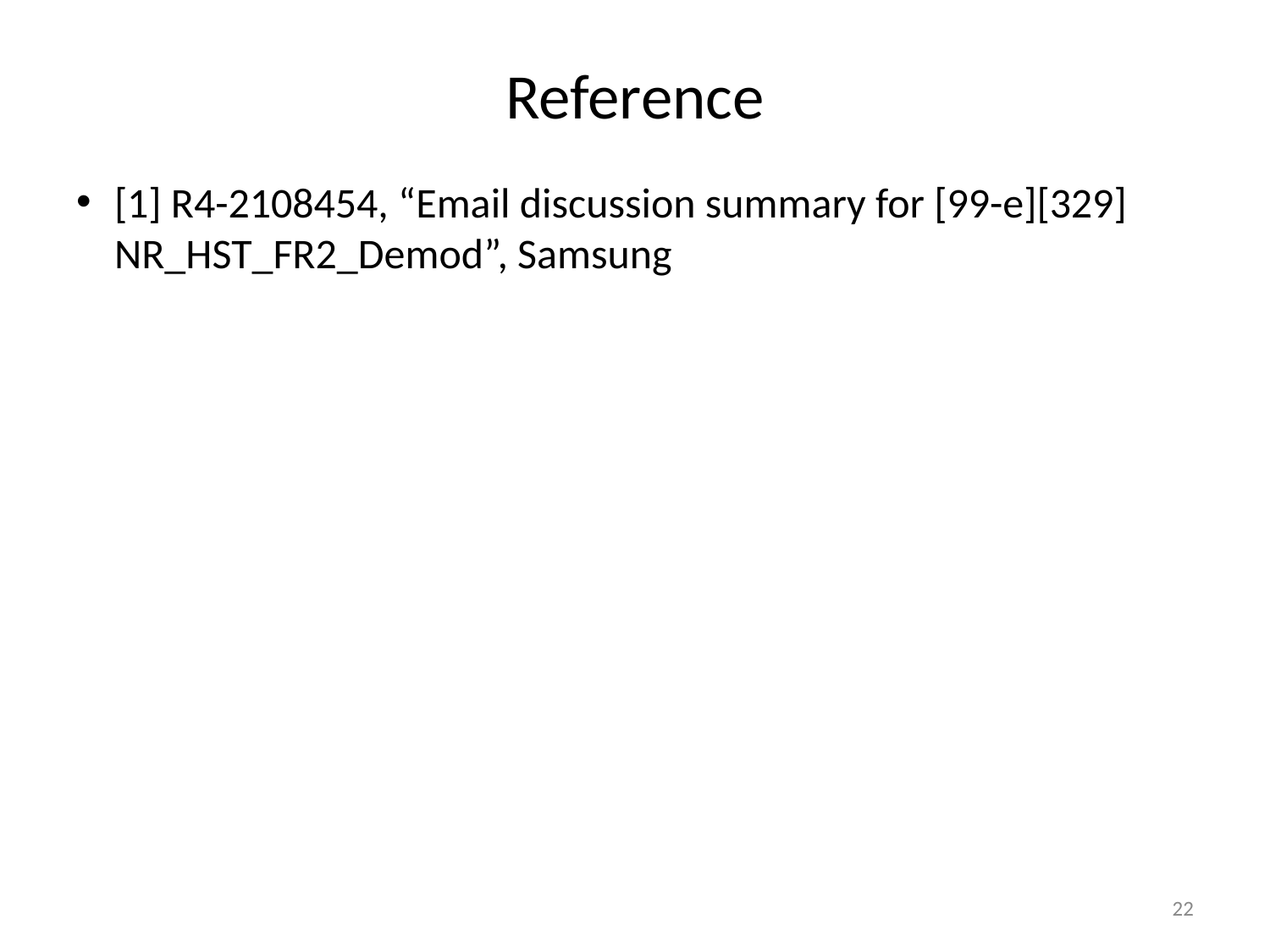

# Reference
[1] R4-2108454, “Email discussion summary for [99-e][329] NR_HST_FR2_Demod”, Samsung
22